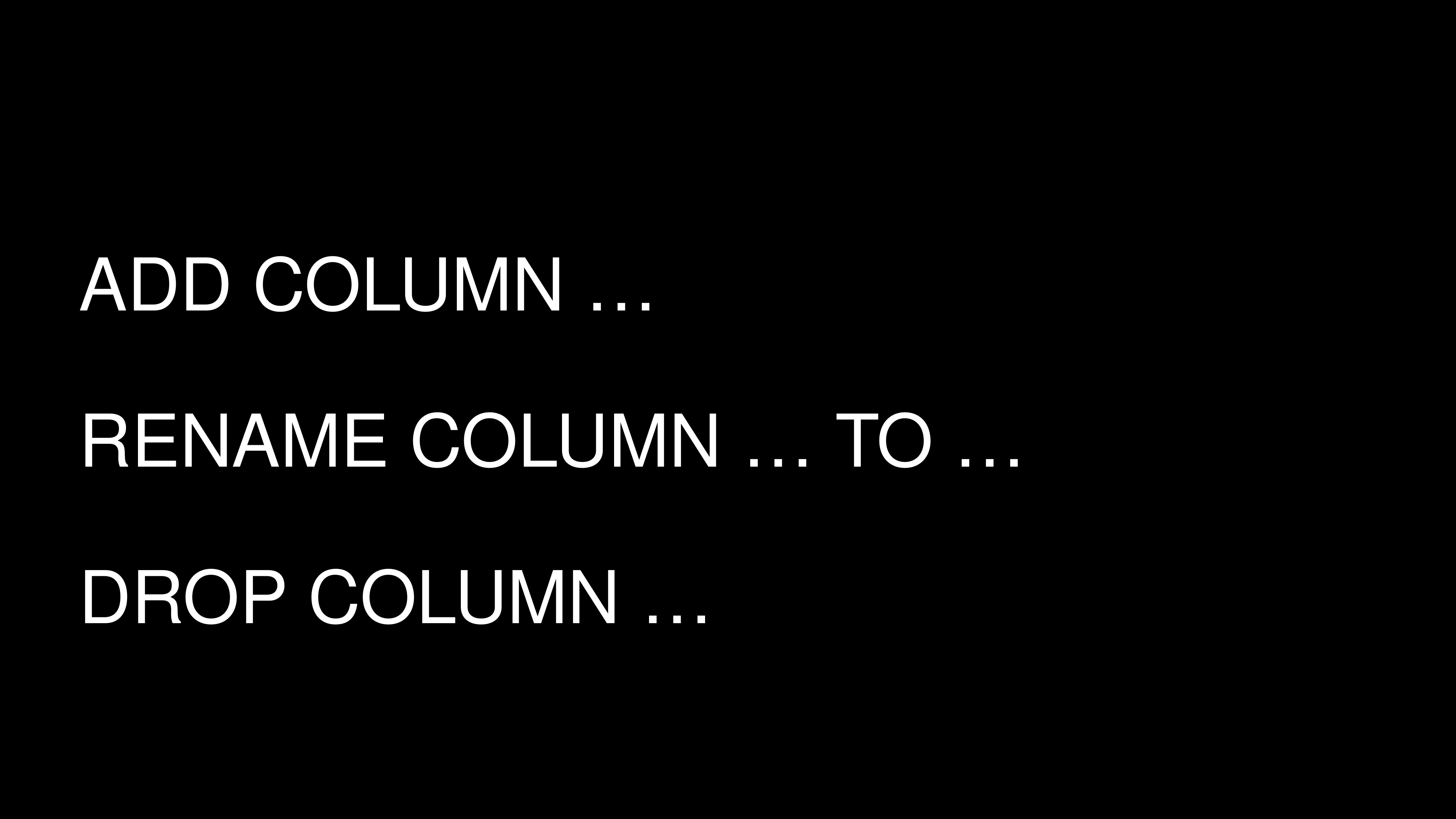

ADD COLUMN …
RENAME COLUMN … TO …
DROP COLUMN …